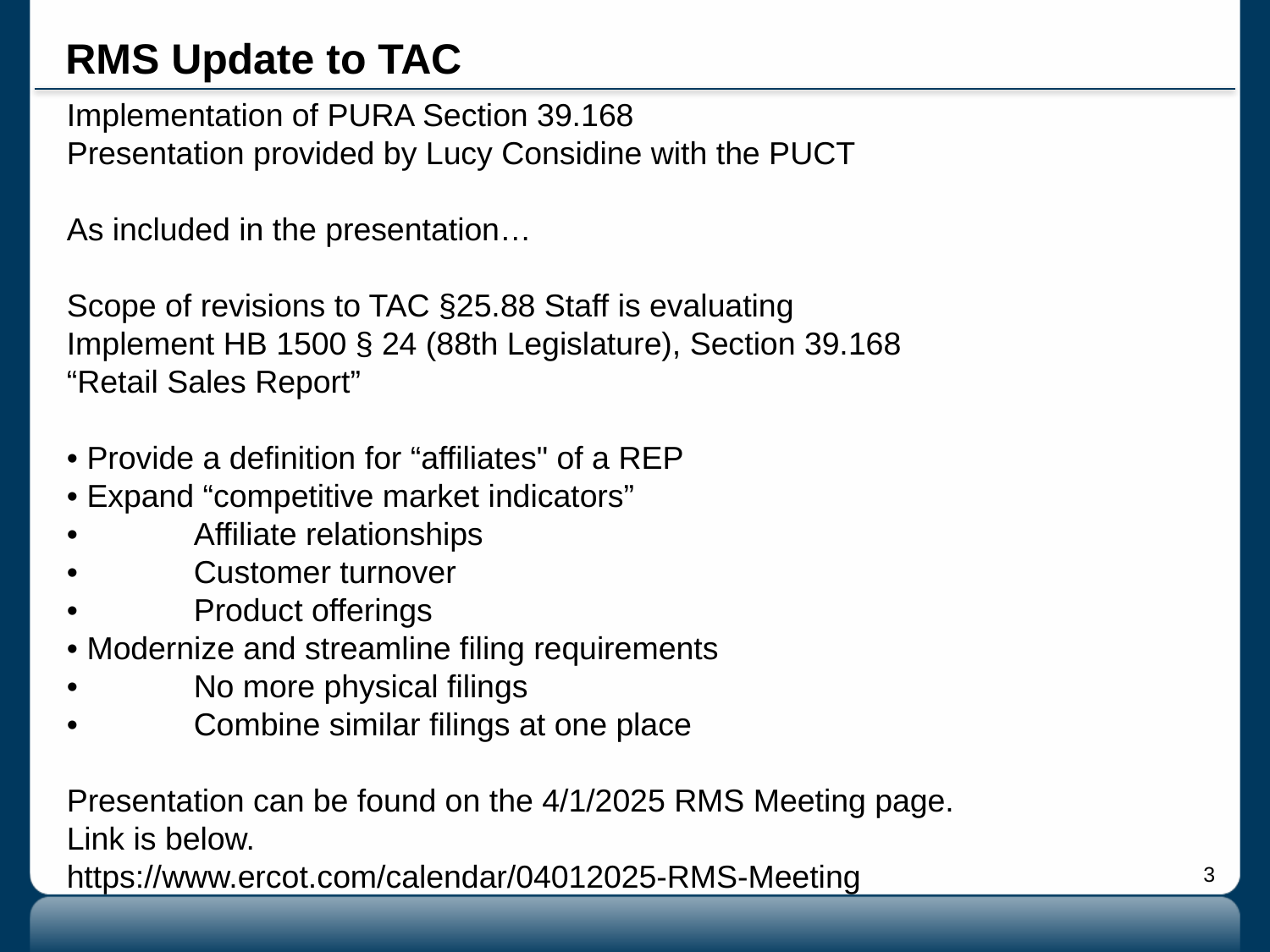

# RMS Update to TAC
Implementation of PURA Section 39.168
Presentation provided by Lucy Considine with the PUCT

As included in the presentation…

Scope of revisions to TAC §25.88 Staff is evaluating
Implement HB 1500 § 24 (88th Legislature), Section 39.168
“Retail Sales Report”

• Provide a definition for “affiliates" of a REP
• Expand “competitive market indicators”
•	Affiliate relationships
• 	Customer turnover
• 	Product offerings
• Modernize and streamline filing requirements
• 	No more physical filings
• 	Combine similar filings at one place

Presentation can be found on the 4/1/2025 RMS Meeting page.
Link is below.
https://www.ercot.com/calendar/04012025-RMS-Meeting